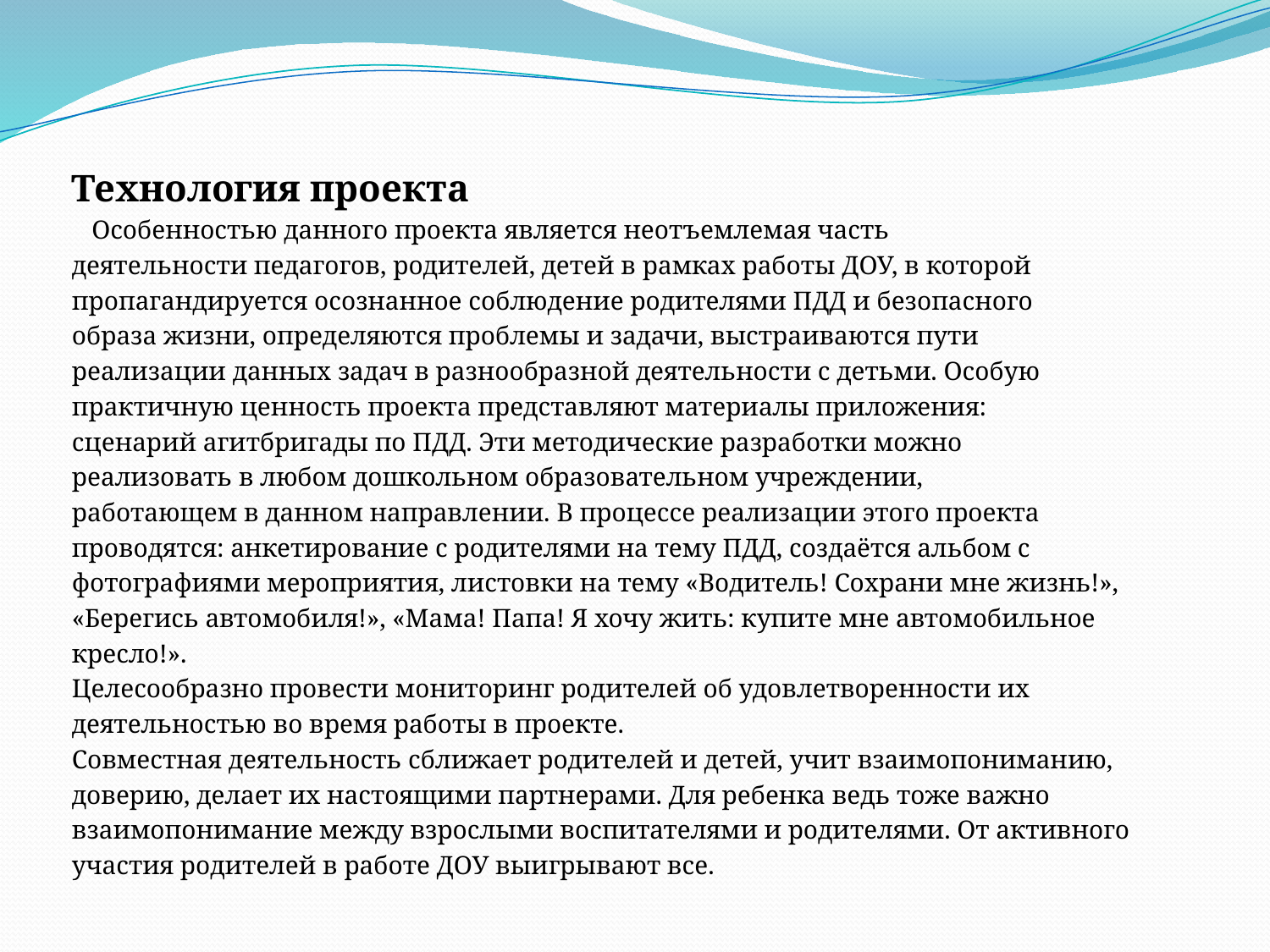

Технология проекта
   Особенностью данного проекта является неотъемлемая часть
деятельности педагогов, родителей, детей в рамках работы ДОУ, в которой
пропагандируется осознанное соблюдение родителями ПДД и безопасного
образа жизни, определяются проблемы и задачи, выстраиваются пути
реализации данных задач в разнообразной деятельности с детьми. Особую
практичную ценность проекта представляют материалы приложения:
сценарий агитбригады по ПДД. Эти методические разработки можно
реализовать в любом дошкольном образовательном учреждении,
работающем в данном направлении. В процессе реализации этого проекта
проводятся: анкетирование с родителями на тему ПДД, создаётся альбом с
фотографиями мероприятия, листовки на тему «Водитель! Сохрани мне жизнь!»,
«Берегись автомобиля!», «Мама! Папа! Я хочу жить: купите мне автомобильное
кресло!».
Целесообразно провести мониторинг родителей об удовлетворенности их
деятельностью во время работы в проекте.
Совместная деятельность сближает родителей и детей, учит взаимопониманию,
доверию, делает их настоящими партнерами. Для ребенка ведь тоже важно
взаимопонимание между взрослыми воспитателями и родителями. От активного
участия родителей в работе ДОУ выигрывают все.